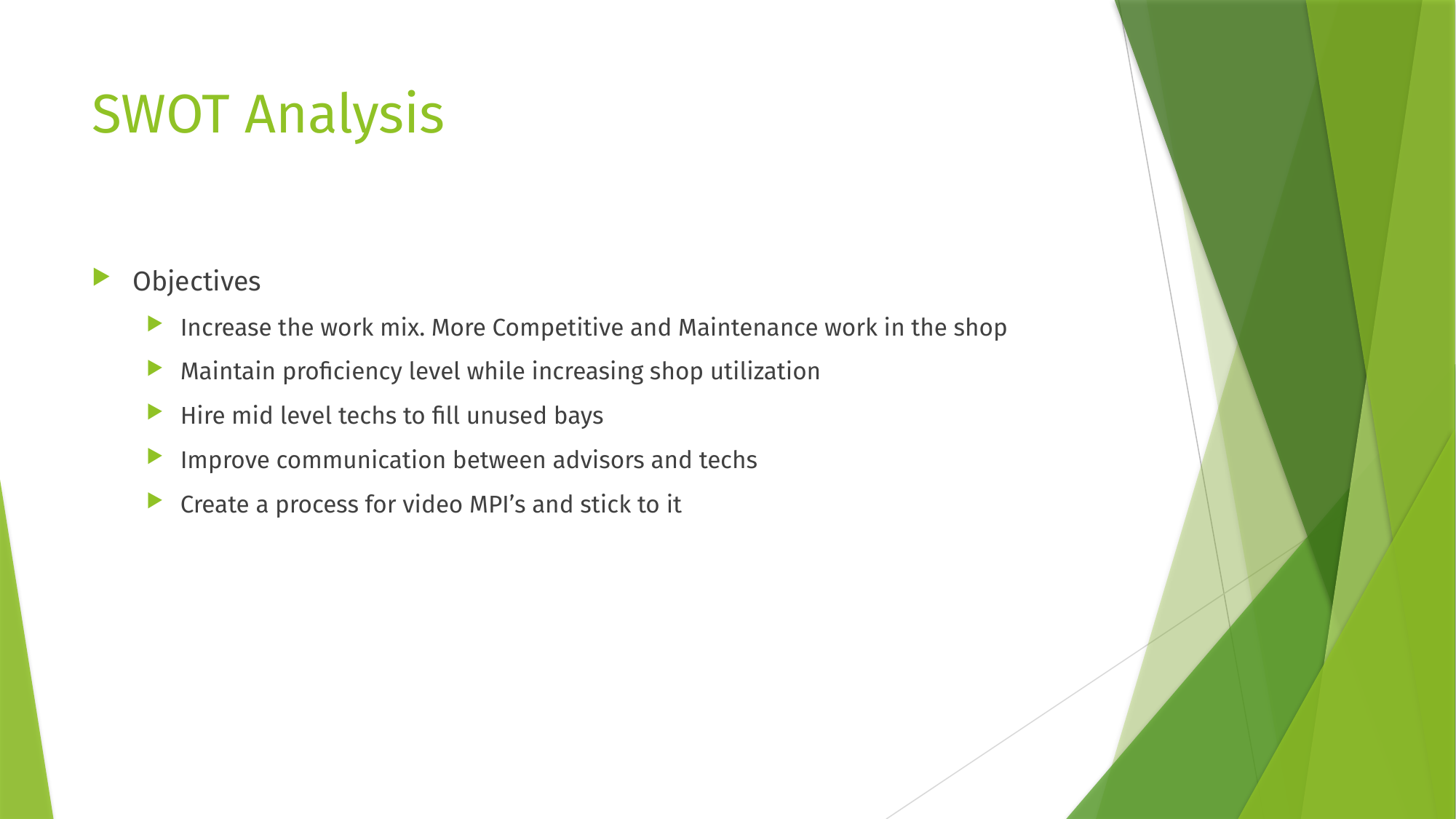

# SWOT Analysis
Objectives
Increase the work mix. More Competitive and Maintenance work in the shop
Maintain proficiency level while increasing shop utilization
Hire mid level techs to fill unused bays
Improve communication between advisors and techs
Create a process for video MPI’s and stick to it